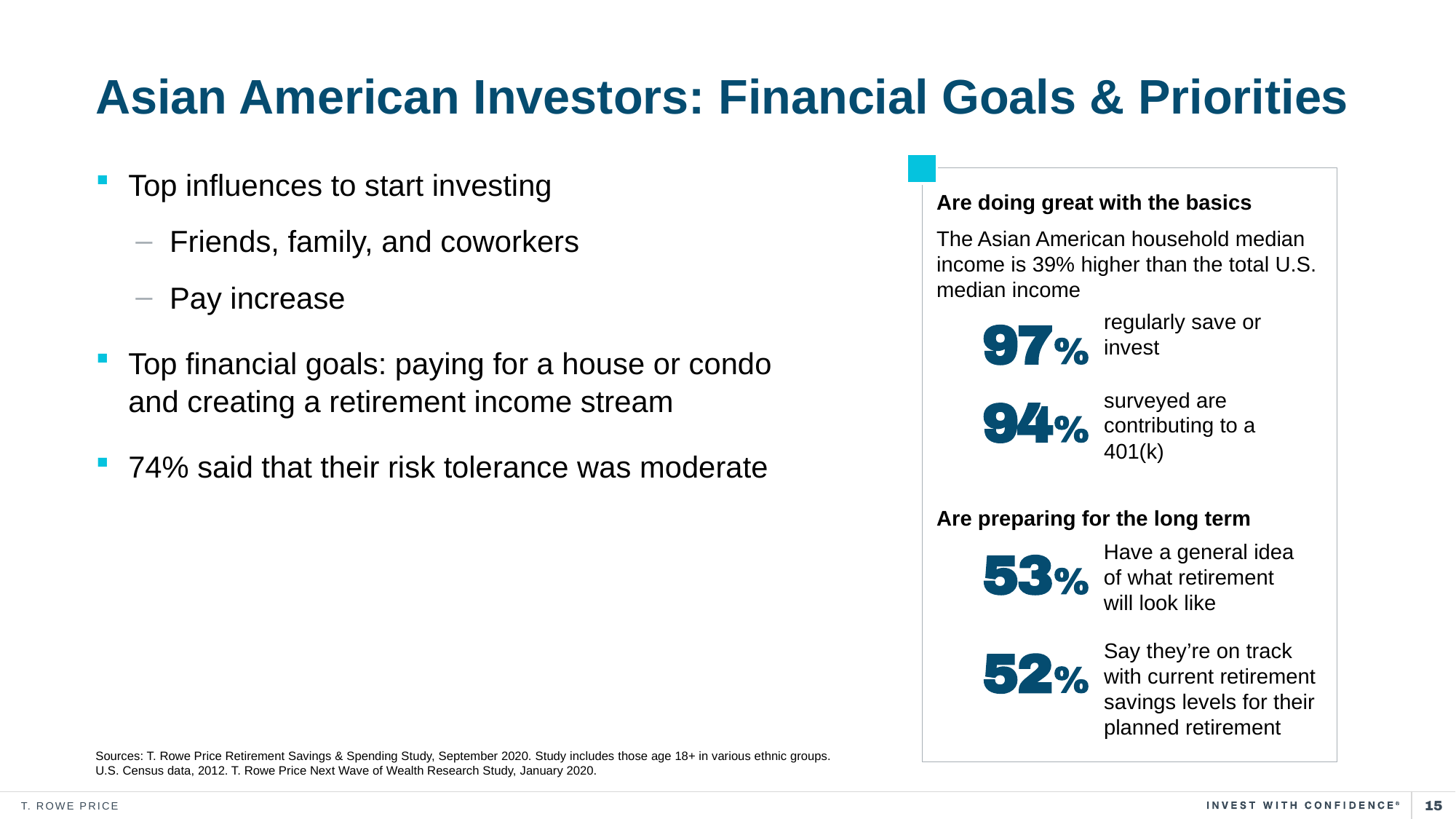

# Asian American Investors: Financial Goals & Priorities

Are doing great with the basics
The Asian American household median income is 39% higher than the total U.S. median income
97%
regularly save or invest
94%
surveyed are contributing to a 401(k)
Are preparing for the long term
53%
Have a general idea of what retirement will look like
52%
Say they’re on track with current retirement savings levels for their planned retirement
Top influences to start investing
Friends, family, and coworkers
Pay increase
Top financial goals: paying for a house or condo and creating a retirement income stream
74% said that their risk tolerance was moderate

Sources: T. Rowe Price Retirement Savings & Spending Study, September 2020. Study includes those age 18+ in various ethnic groups.
U.S. Census data, 2012. T. Rowe Price Next Wave of Wealth Research Study, January 2020.